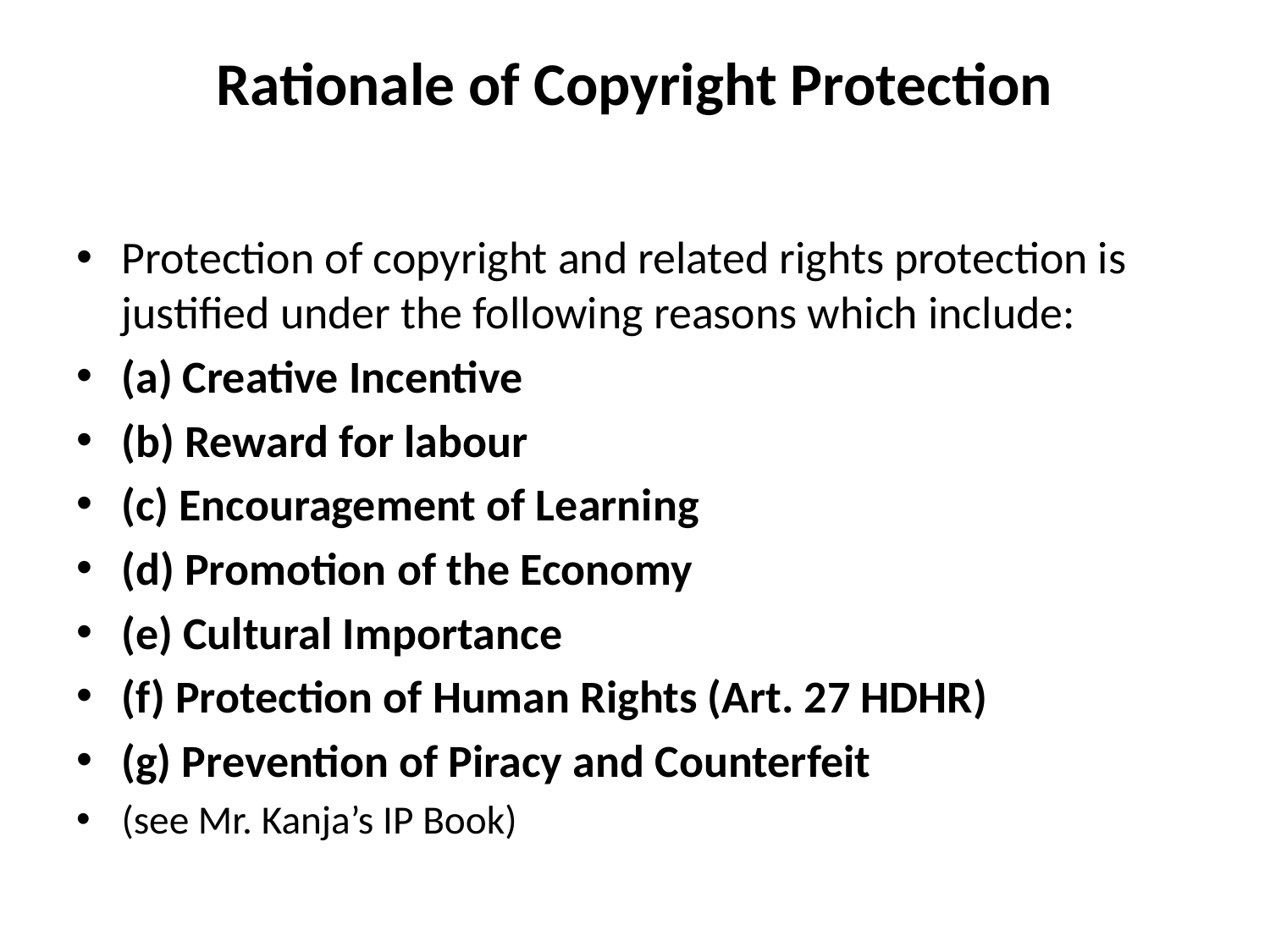

# Rationale of Copyright Protection
Protection of copyright and related rights protection is justified under the following reasons which include:
(a) Creative Incentive
(b) Reward for labour
(c) Encouragement of Learning
(d) Promotion of the Economy
(e) Cultural Importance
(f) Protection of Human Rights (Art. 27 HDHR)
(g) Prevention of Piracy and Counterfeit
(see Mr. Kanja’s IP Book)